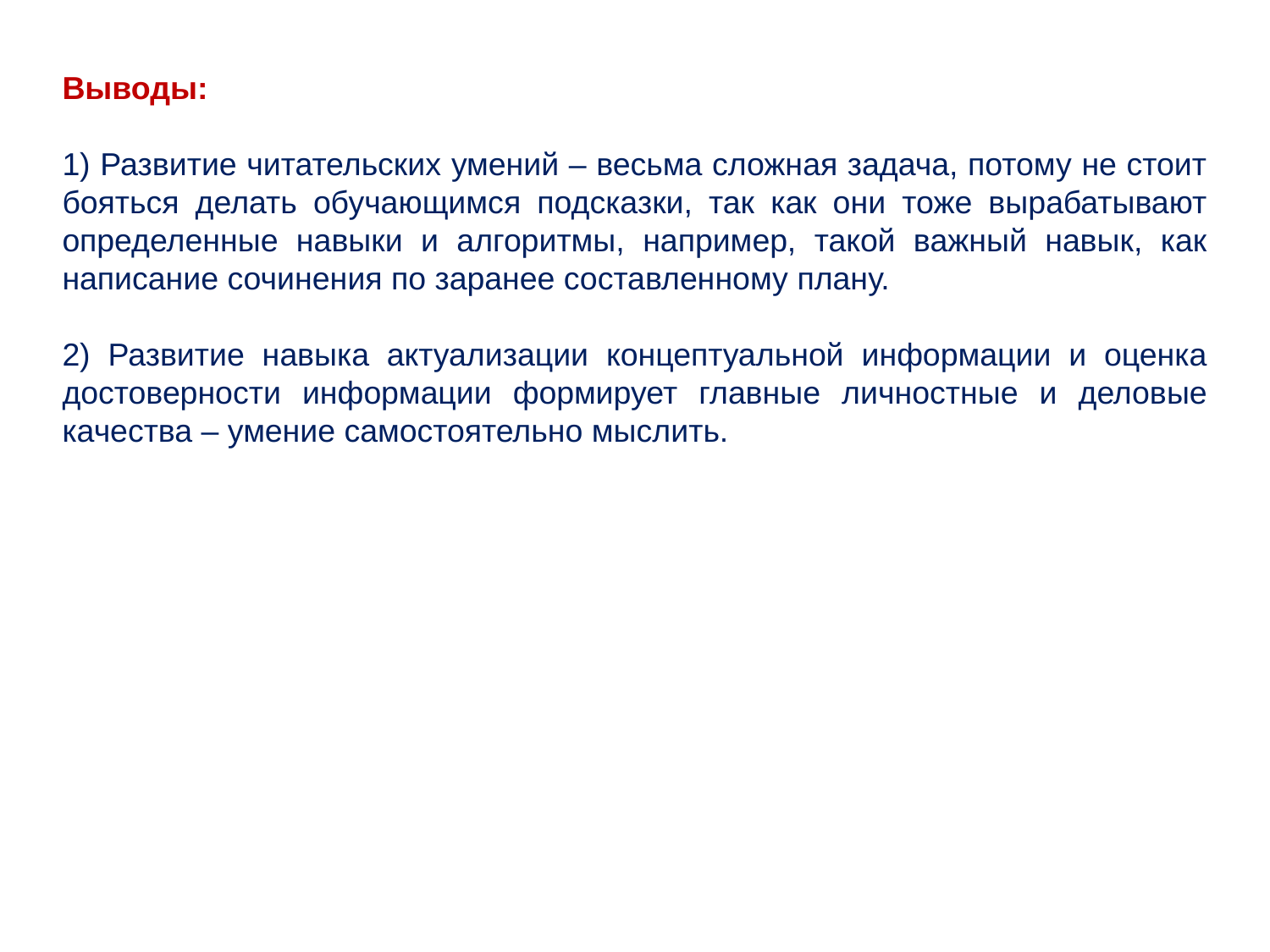

Выводы:

1) Развитие читательских умений – весьма сложная задача, потому не стоит бояться делать обучающимся подсказки, так как они тоже вырабатывают определенные навыки и алгоритмы, например, такой важный навык, как написание сочинения по заранее составленному плану.

2) Развитие навыка актуализации концептуальной информации и оценка достоверности информации формирует главные личностные и деловые качества – умение самостоятельно мыслить.